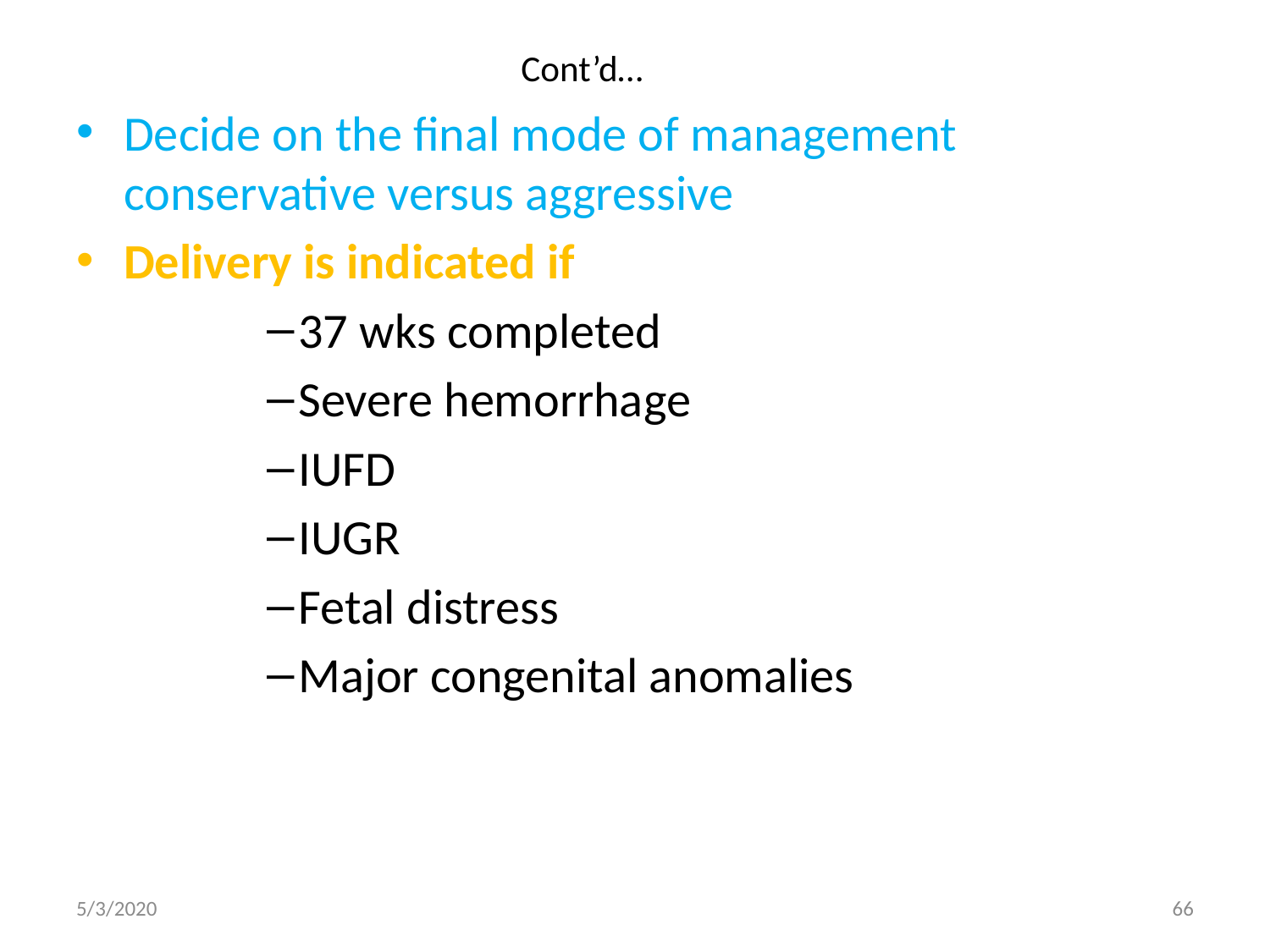

# Cont’d…
Decide on the final mode of management conservative versus aggressive
Delivery is indicated if
37 wks completed
Severe hemorrhage
IUFD
IUGR
Fetal distress
Major congenital anomalies

5/3/2020
66